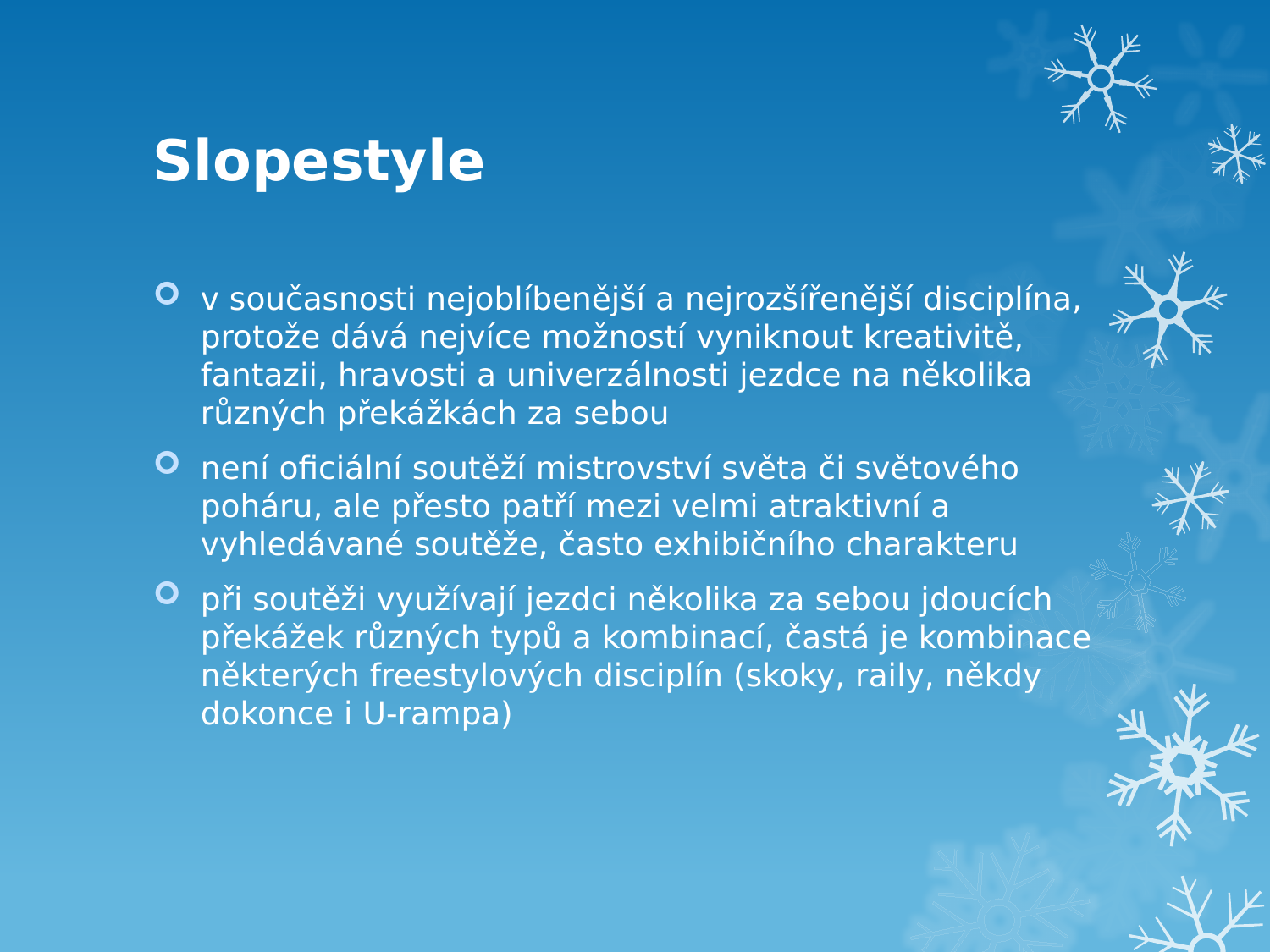

# Slopestyle
v současnosti nejoblíbenější a nejrozšířenější disciplína, protože dává nejvíce možností vyniknout kreativitě, fantazii, hravosti a univerzálnosti jezdce na několika různých překážkách za sebou
není oficiální soutěží mistrovství světa či světového poháru, ale přesto patří mezi velmi atraktivní a vyhledávané soutěže, často exhibičního charakteru
při soutěži využívají jezdci několika za sebou jdoucích překážek různých typů a kombinací, častá je kombinace některých freestylových disciplín (skoky, raily, někdy dokonce i U-rampa)